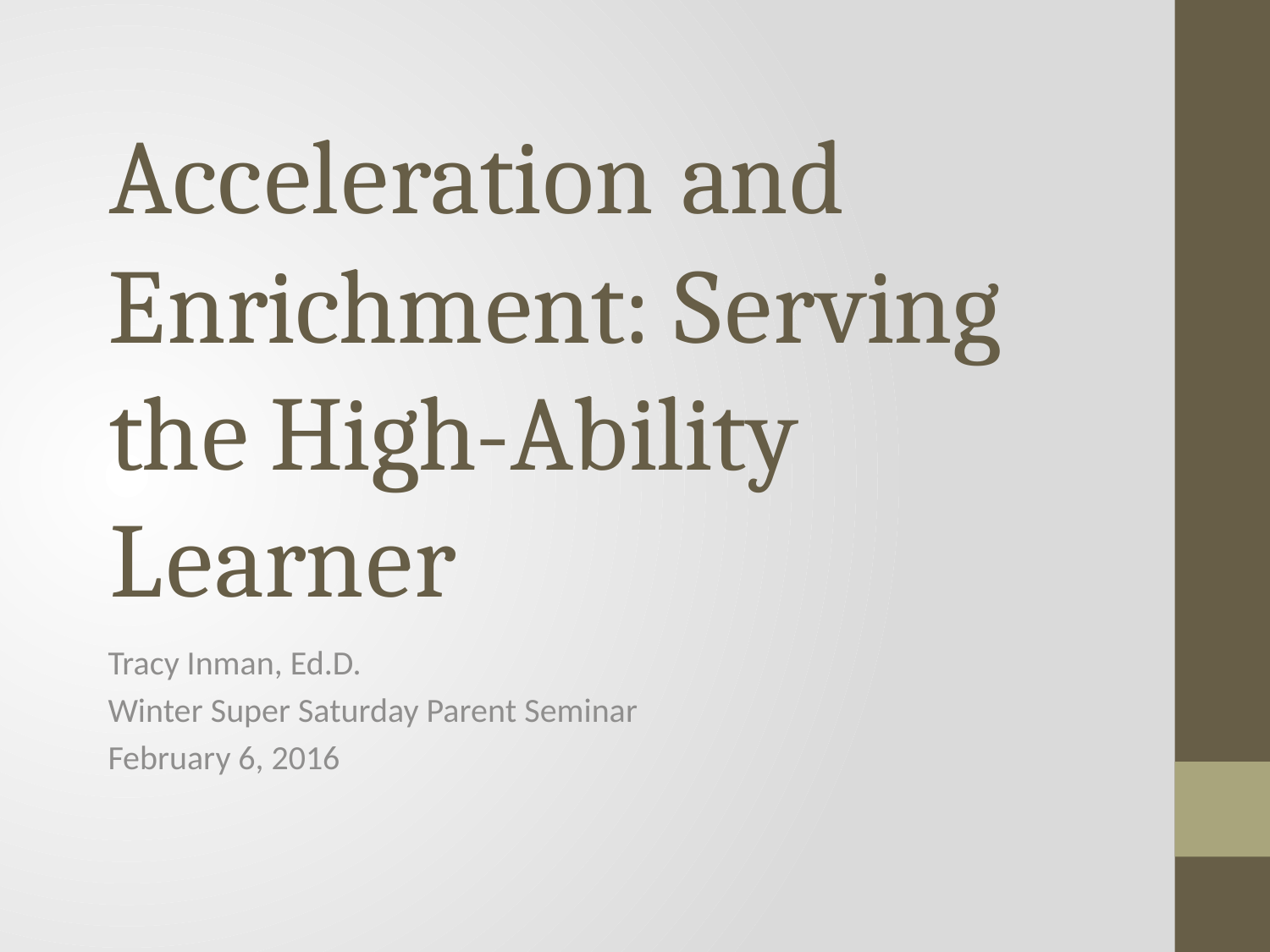

# Acceleration and Enrichment: Serving the High-Ability Learner
Tracy Inman, Ed.D.
Winter Super Saturday Parent Seminar
February 6, 2016